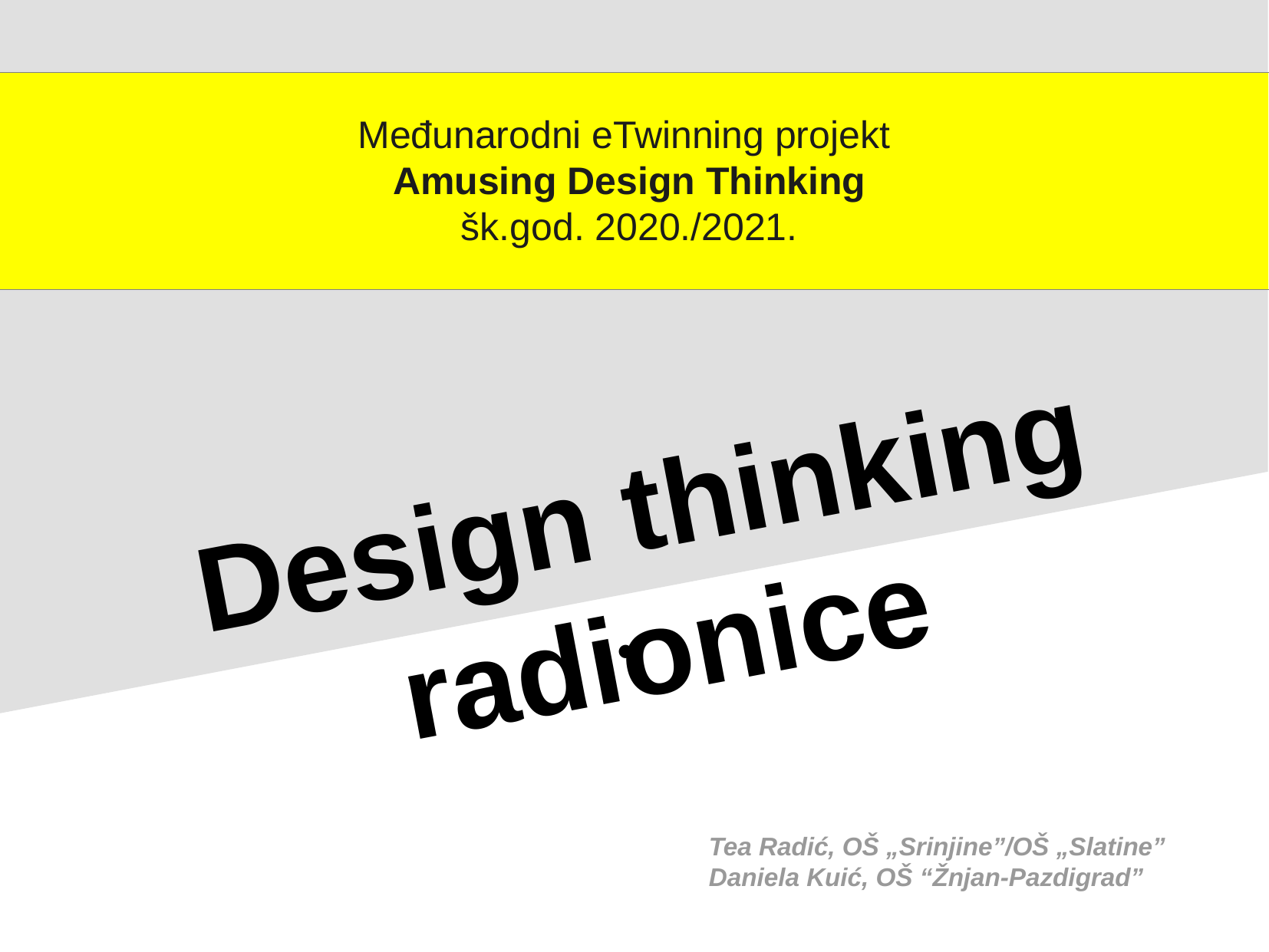

Međunarodni eTwinning projekt
Amusing Design Thinking
šk.god. 2020./2021.
Design thinking radionice

Tea Radić, OŠ „Srinjine”/OŠ „Slatine”
Daniela Kuić, OŠ “Žnjan-Pazdigrad”